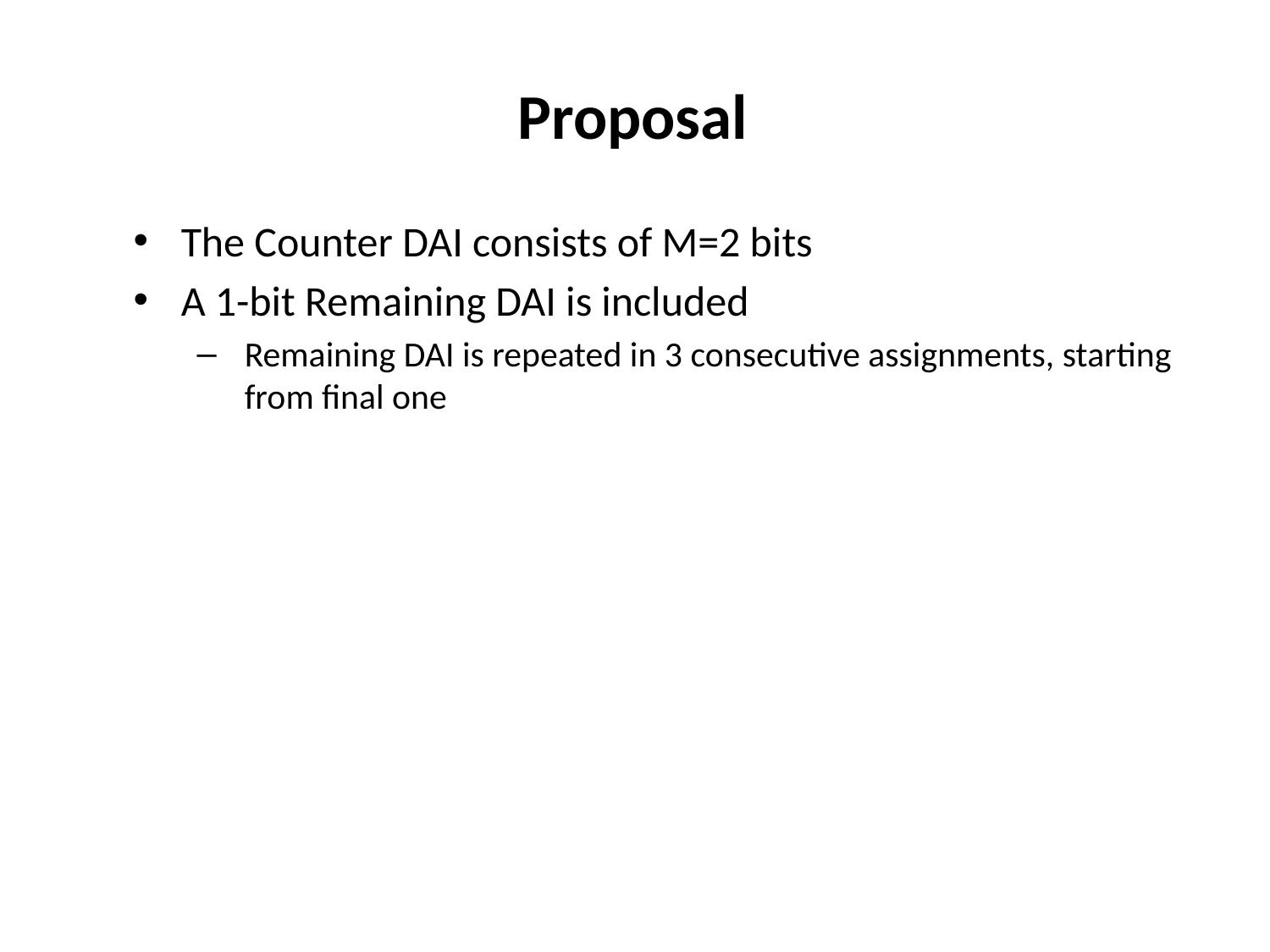

Proposal
The Counter DAI consists of M=2 bits
A 1-bit Remaining DAI is included
Remaining DAI is repeated in 3 consecutive assignments, starting from final one